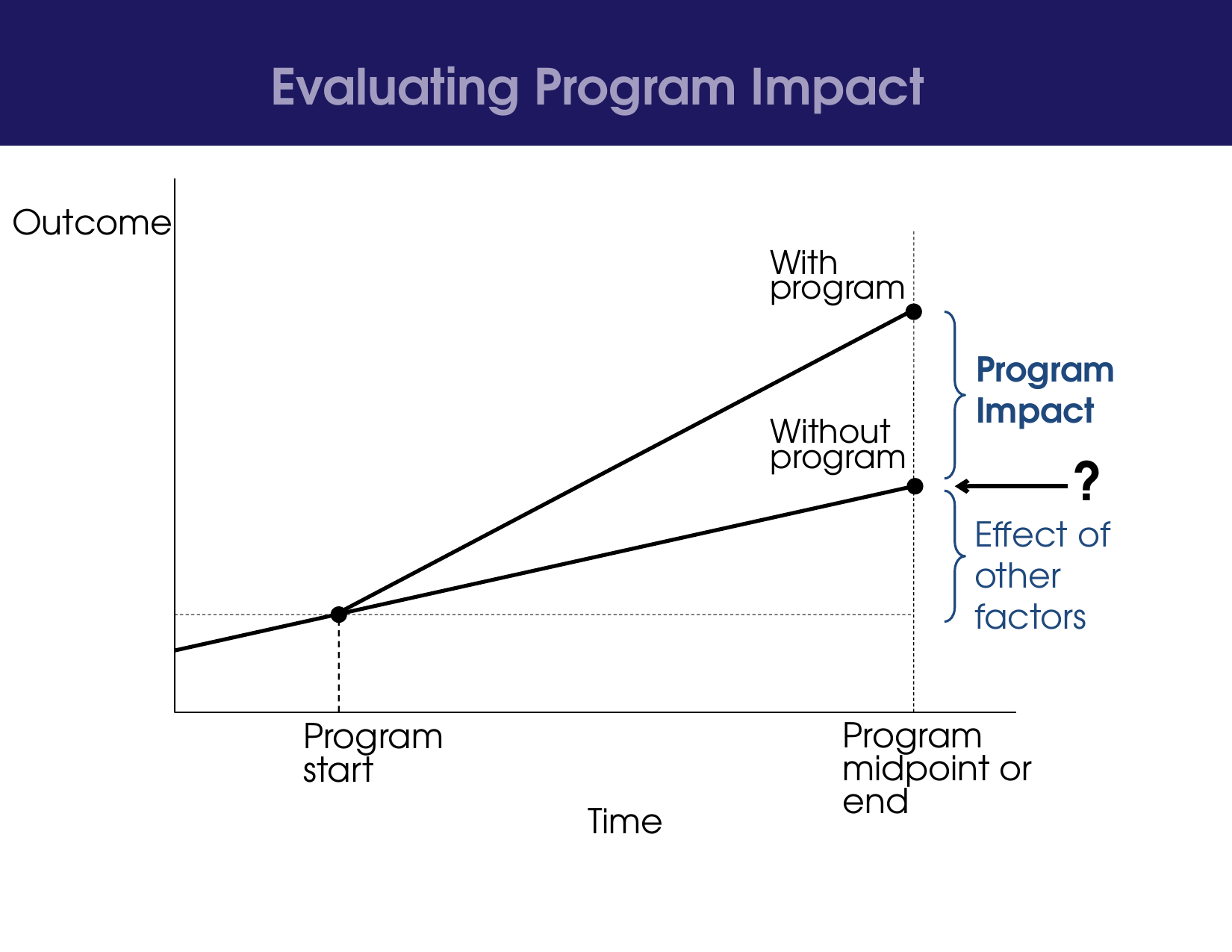

Evaluating Program Impact

Outcome

With
program

Program
Impact
Without
program
?

Effect of other factors

Program
midpoint or end
Program
start
Time